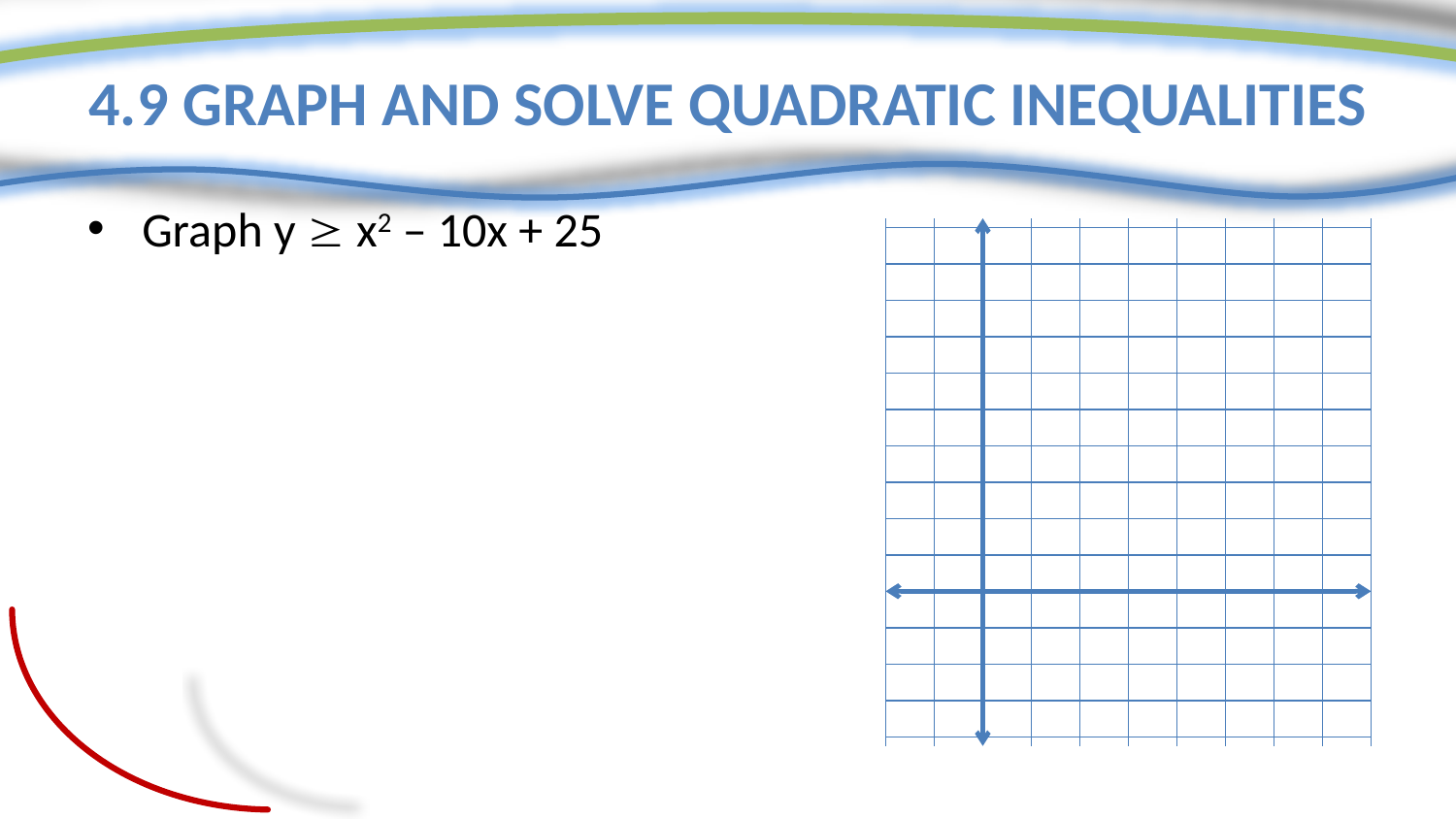

# 4.9 Graph and Solve Quadratic Inequalities
Graph y ≥ x2 – 10x + 25